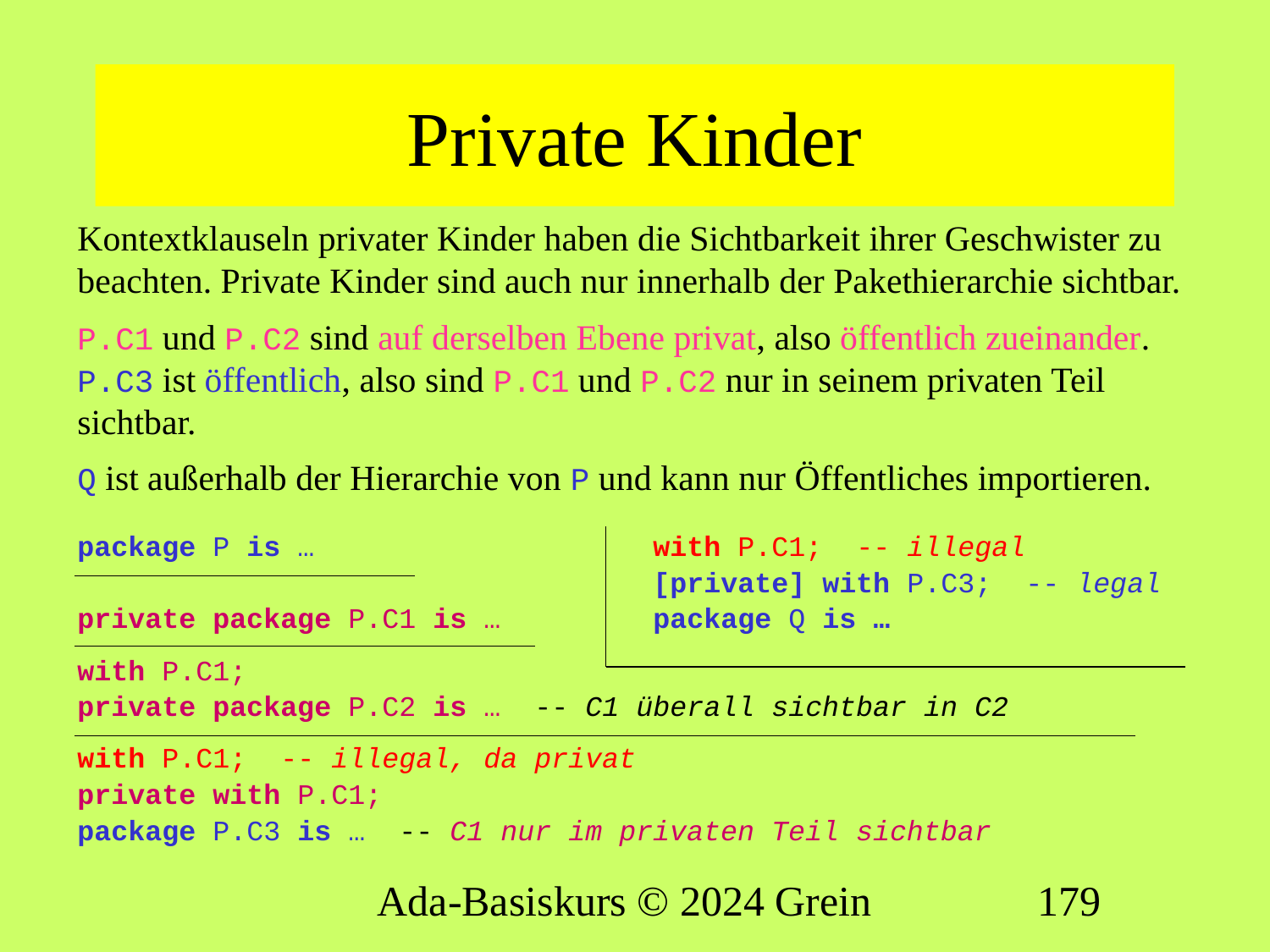

# Private Kinder
Kontextklauseln privater Kinder haben die Sichtbarkeit ihrer Geschwister zu beachten. Private Kinder sind auch nur innerhalb der Pakethierarchie sichtbar.
P.C1 und P.C2 sind auf derselben Ebene privat, also öffentlich zueinander.
P.C3 ist öffentlich, also sind P.C1 und P.C2 nur in seinem privaten Teil sichtbar.
Q ist außerhalb der Hierarchie von P und kann nur Öffentliches importieren.

package P is …                    with P.C1;  -- illegal
                                  [private] with P.C3;  -- legal
private package P.C1 is …         package Q is …

with P.C1;
private package P.C2 is …  -- C1 überall sichtbar in C2

with P.C1;  -- illegal, da privat
private with P.C1;
package P.C3 is …  -- C1 nur im privaten Teil sichtbar
Ada-Basiskurs © 2024 Grein
179